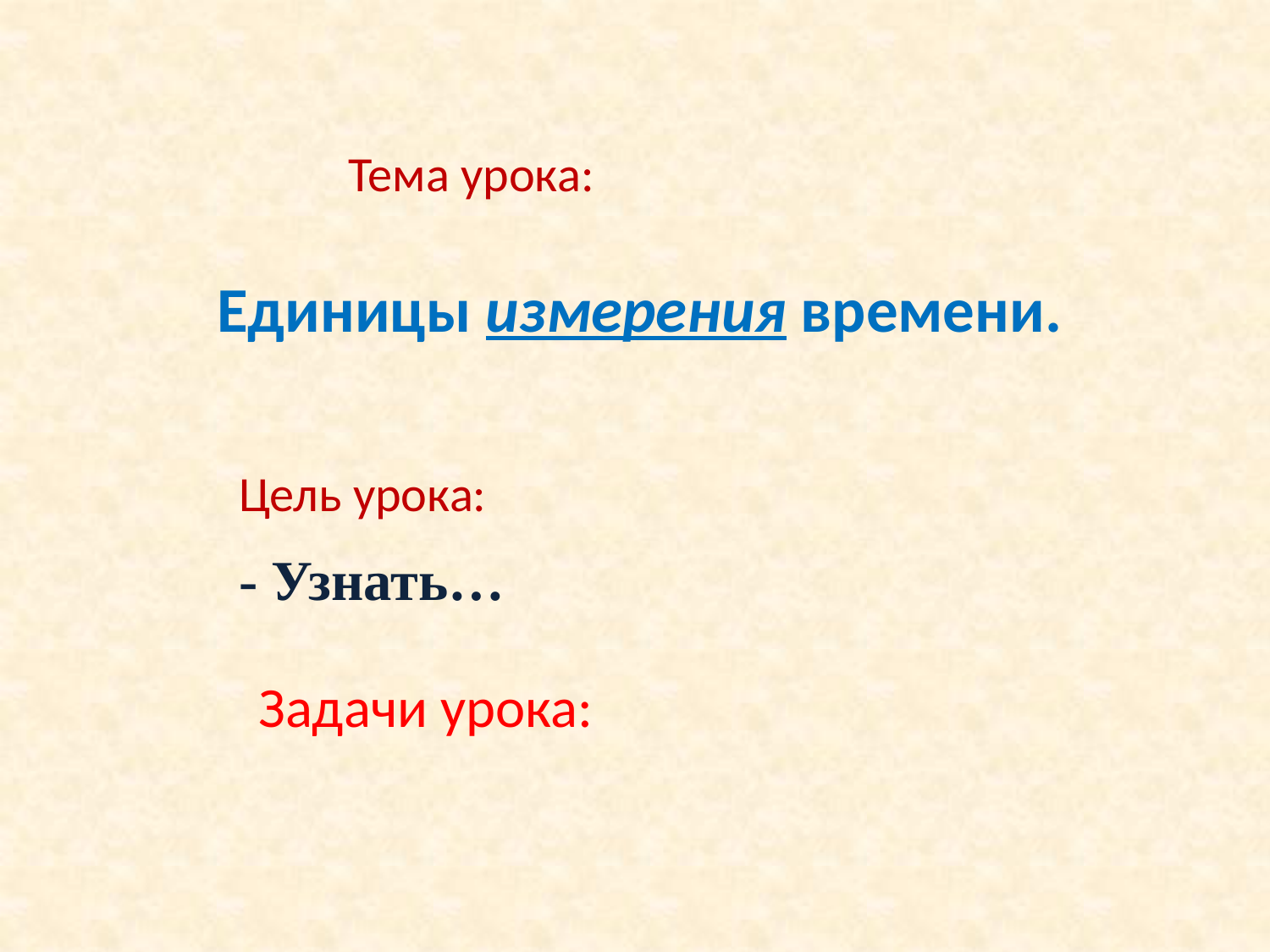

Тема урока:

Единицы измерения времени.
Цель урока:
- Узнать…
Задачи урока: